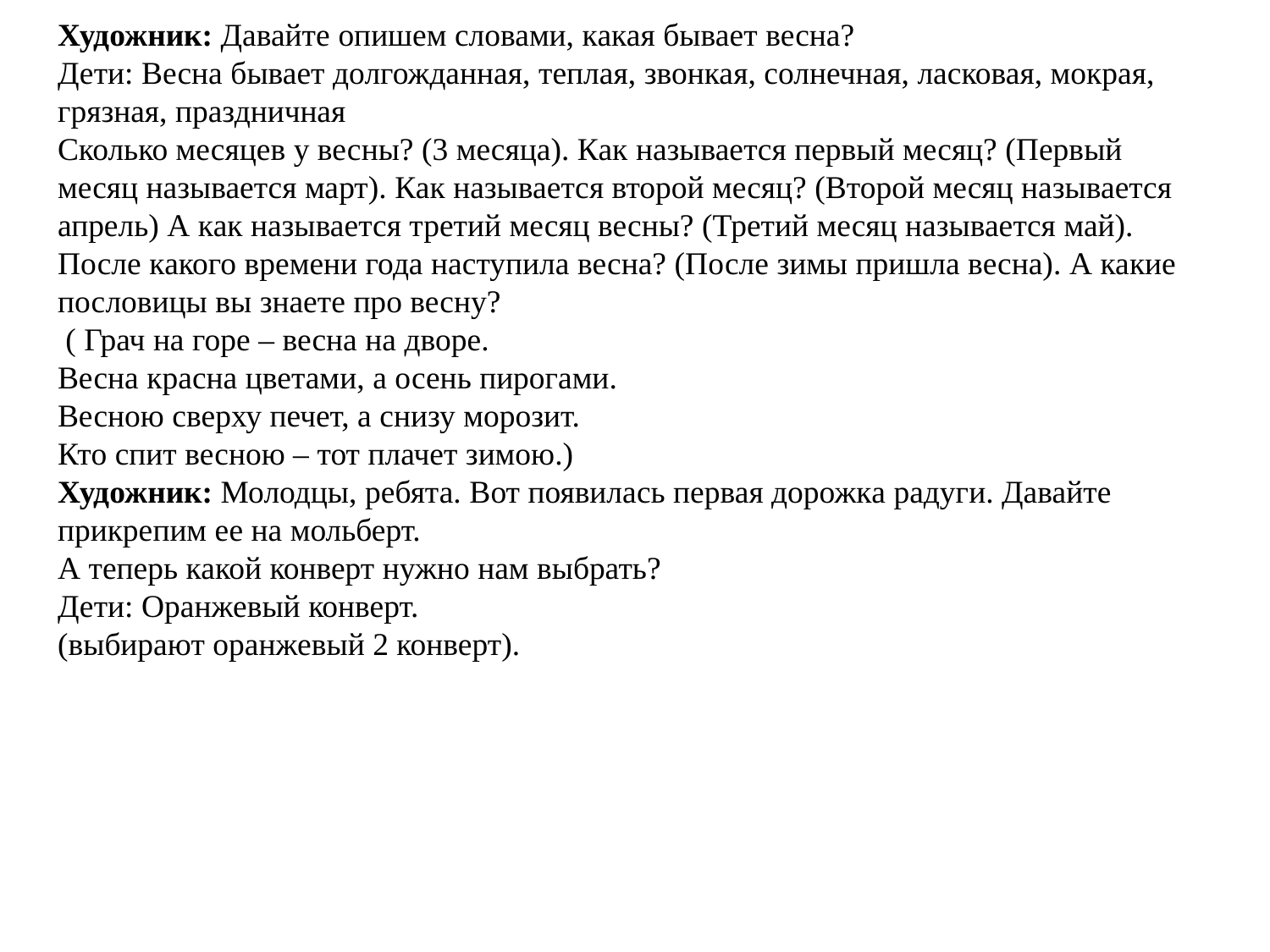

Художник: Давайте опишем словами, какая бывает весна?
Дети: Весна бывает долгожданная, теплая, звонкая, солнечная, ласковая, мокрая, грязная, праздничная
Сколько месяцев у весны? (3 месяца). Как называется первый месяц? (Первый месяц называется март). Как называется второй месяц? (Второй месяц называется апрель) А как называется третий месяц весны? (Третий месяц называется май). После какого времени года наступила весна? (После зимы пришла весна). А какие пословицы вы знаете про весну?
 ( Грач на горе – весна на дворе.
Весна красна цветами, а осень пирогами.
Весною сверху печет, а снизу морозит.
Кто спит весною – тот плачет зимою.)
Художник: Молодцы, ребята. Вот появилась первая дорожка радуги. Давайте прикрепим ее на мольберт.
А теперь какой конверт нужно нам выбрать?
Дети: Оранжевый конверт.
(выбирают оранжевый 2 конверт).